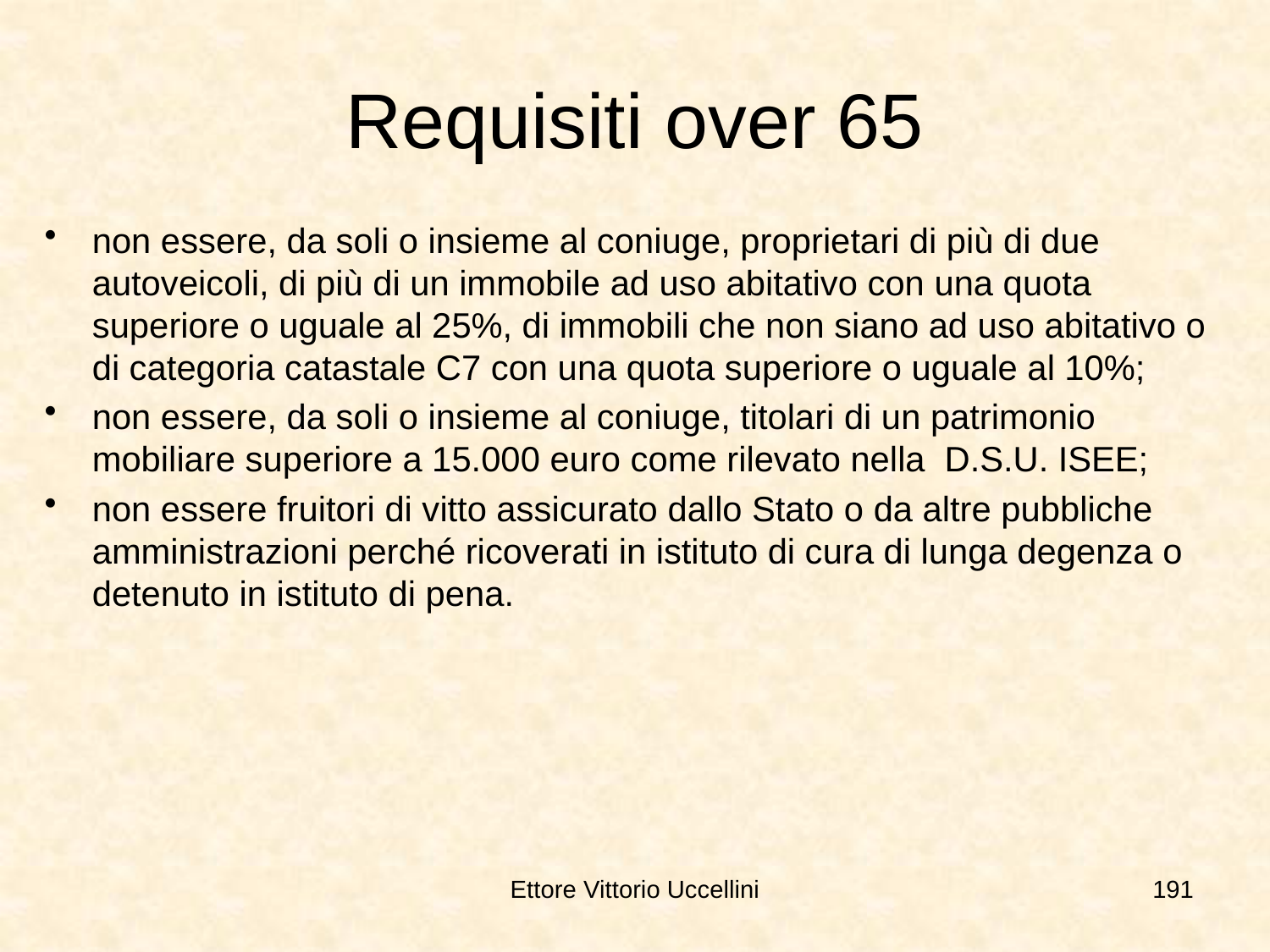

# Requisiti over 65
non essere, da soli o insieme al coniuge, proprietari di più di due autoveicoli, di più di un immobile ad uso abitativo con una quota superiore o uguale al 25%, di immobili che non siano ad uso abitativo o di categoria catastale C7 con una quota superiore o uguale al 10%;
non essere, da soli o insieme al coniuge, titolari di un patrimonio mobiliare superiore a 15.000 euro come rilevato nella  D.S.U. ISEE;
non essere fruitori di vitto assicurato dallo Stato o da altre pubbliche amministrazioni perché ricoverati in istituto di cura di lunga degenza o detenuto in istituto di pena.

Ettore Vittorio Uccellini
191